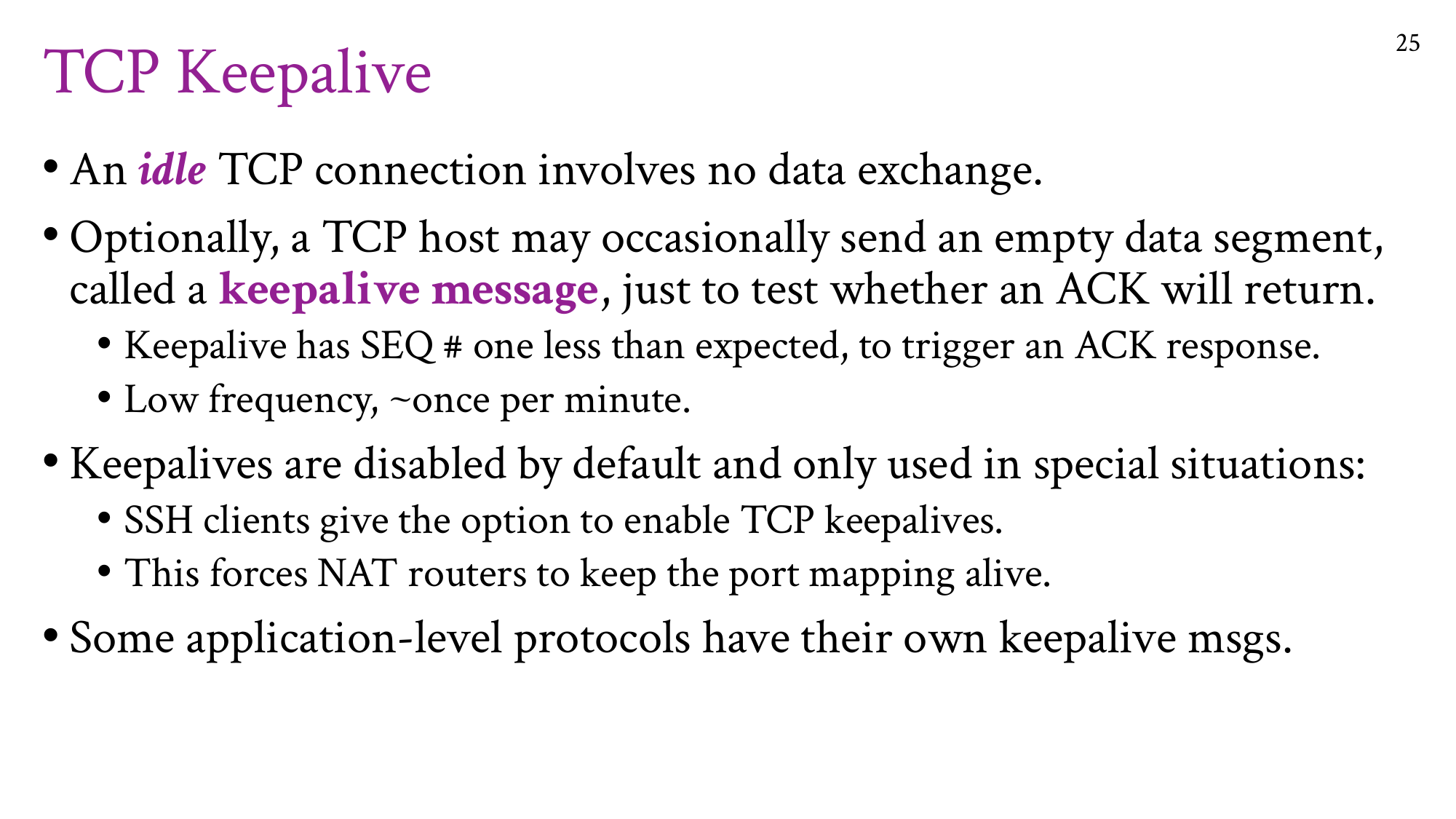

# TCP Keepalive
An idle TCP connection involves no data exchange.
Optionally, a TCP host may occasionally send an empty data segment, called a keepalive message, just to test whether an ACK will return.
Keepalive has SEQ # one less than expected, to trigger an ACK response.
Low frequency, ~once per minute.
Keepalives are disabled by default and only used in special situations:
SSH clients give the option to enable TCP keepalives.
This forces NAT routers to keep the port mapping alive.
Some application-level protocols have their own keepalive msgs.